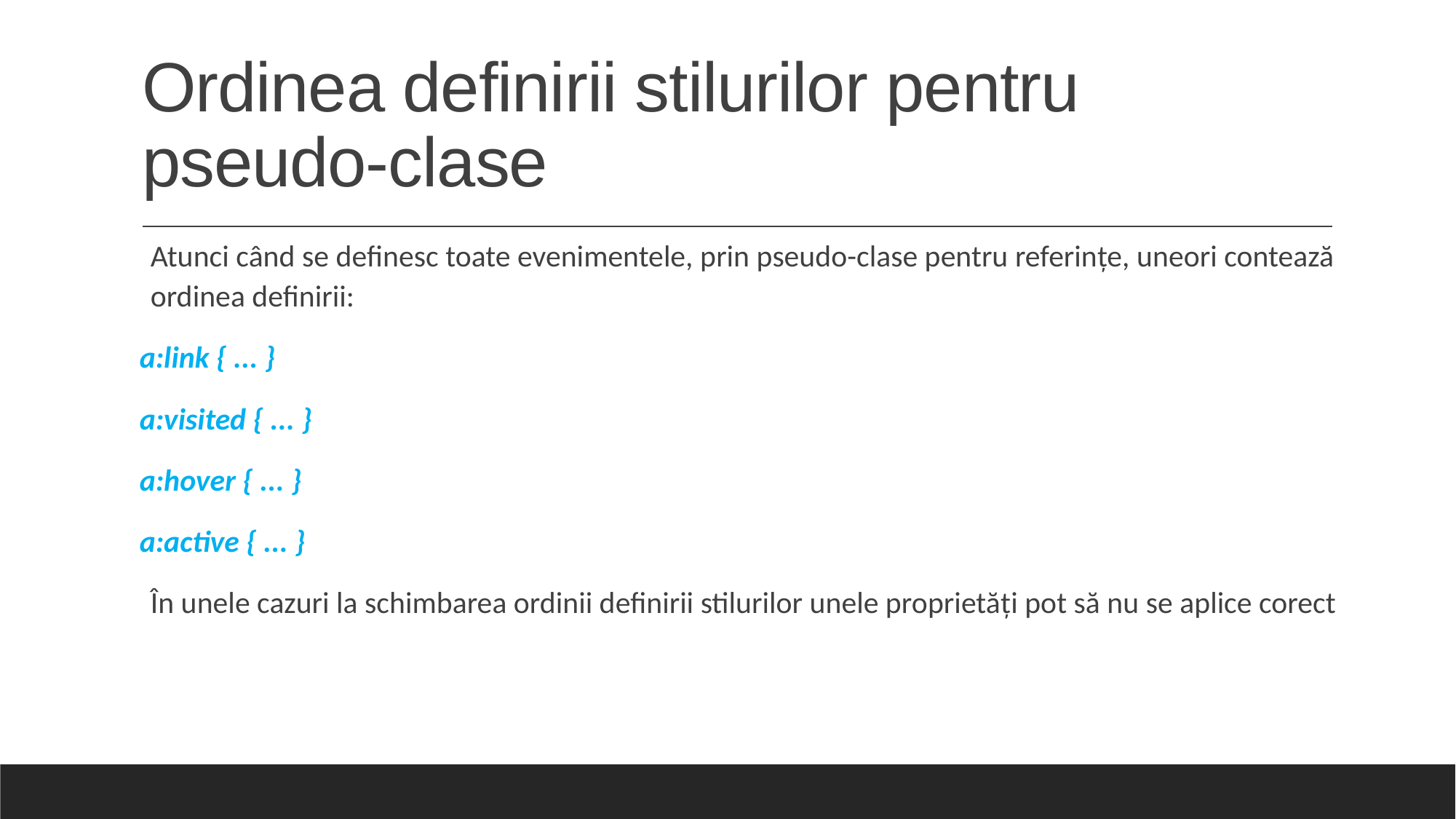

# Ordinea definirii stilurilor pentru pseudo-clase
Atunci când se definesc toate evenimentele, prin pseudo-clase pentru referinţe, uneori contează ordinea definirii:
a:link { ... }
a:visited { ... }
a:hover { ... }
a:active { ... }
În unele cazuri la schimbarea ordinii definirii stilurilor unele proprietăţi pot să nu se aplice corect